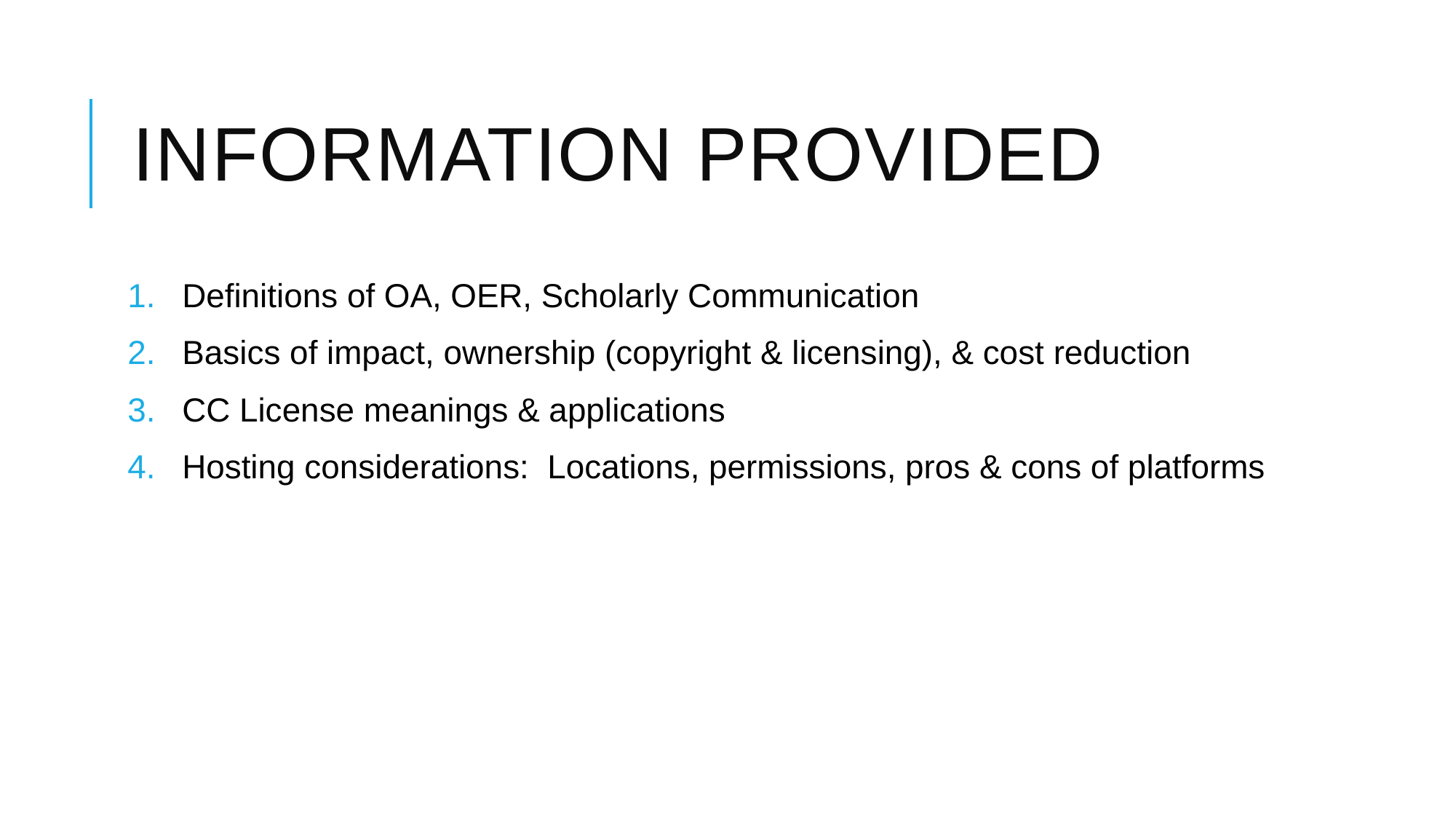

# Information Provided
Definitions of OA, OER, Scholarly Communication
Basics of impact, ownership (copyright & licensing), & cost reduction
CC License meanings & applications
Hosting considerations:  Locations, permissions, pros & cons of platforms